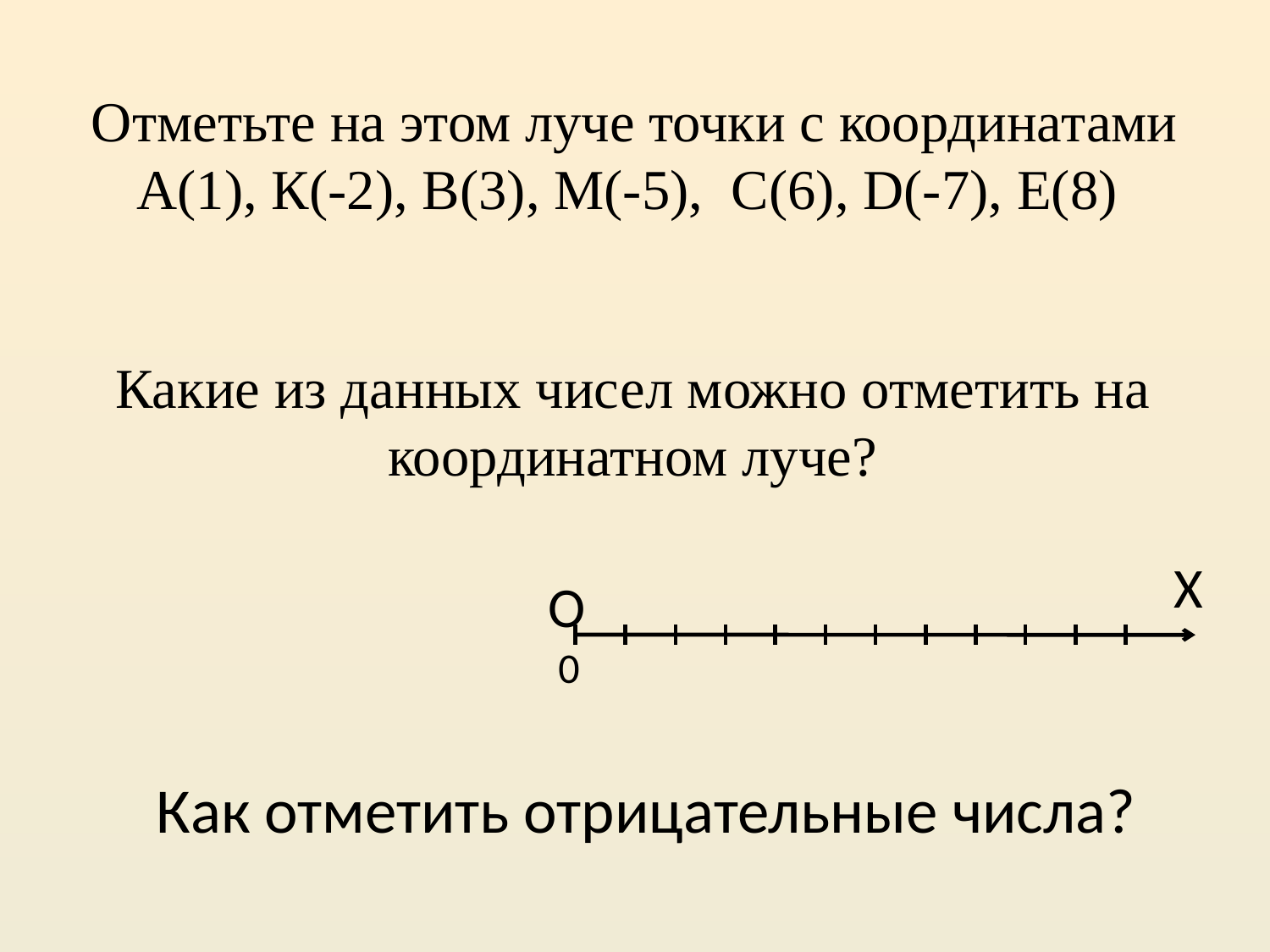

# Отметьте на этом луче точки с координатами А(1), К(-2), В(3), М(-5),  С(6), D(-7), Е(8)
Какие из данных чисел можно отметить на координатном луче?
Х
О
0
Как отметить отрицательные числа?